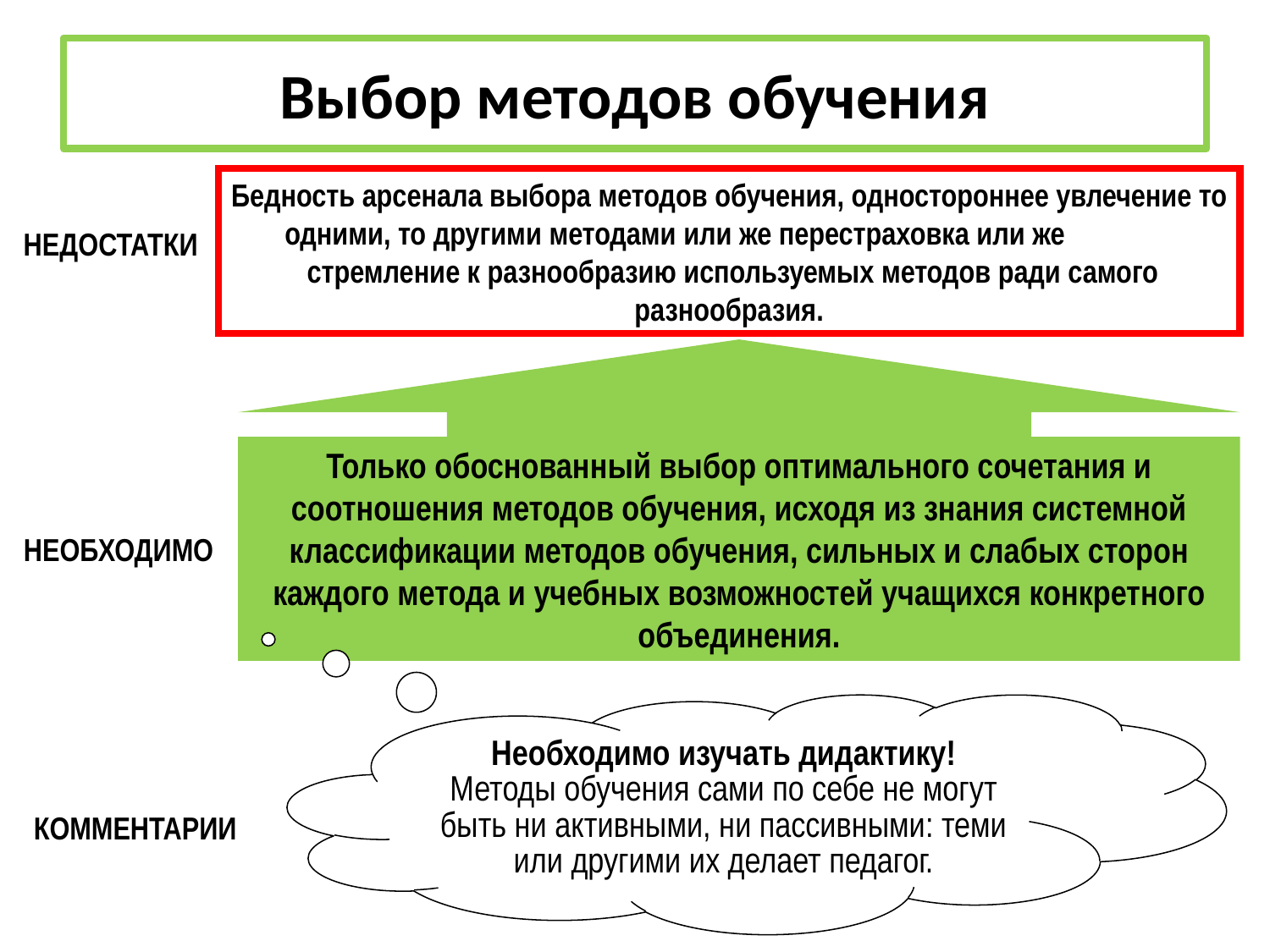

Выбор методов обучения
Бедность арсенала выбора методов обучения, одностороннее увлечение то одними, то другими методами или же перестраховка или же
 стремление к разнообразию используемых методов ради самого разнообразия.
НЕДОСТАТКИ
Только обоснованный выбор оптимального сочетания и соотношения методов обучения, исходя из знания системной классификации методов обучения, сильных и слабых сторон каждого метода и учебных возможностей учащихся конкретного объединения.
НЕОБХОДИМО
Необходимо изучать дидактику!
Методы обучения сами по себе не могут быть ни активными, ни пассивными: теми или другими их делает педагог.
КОММЕНТАРИИ